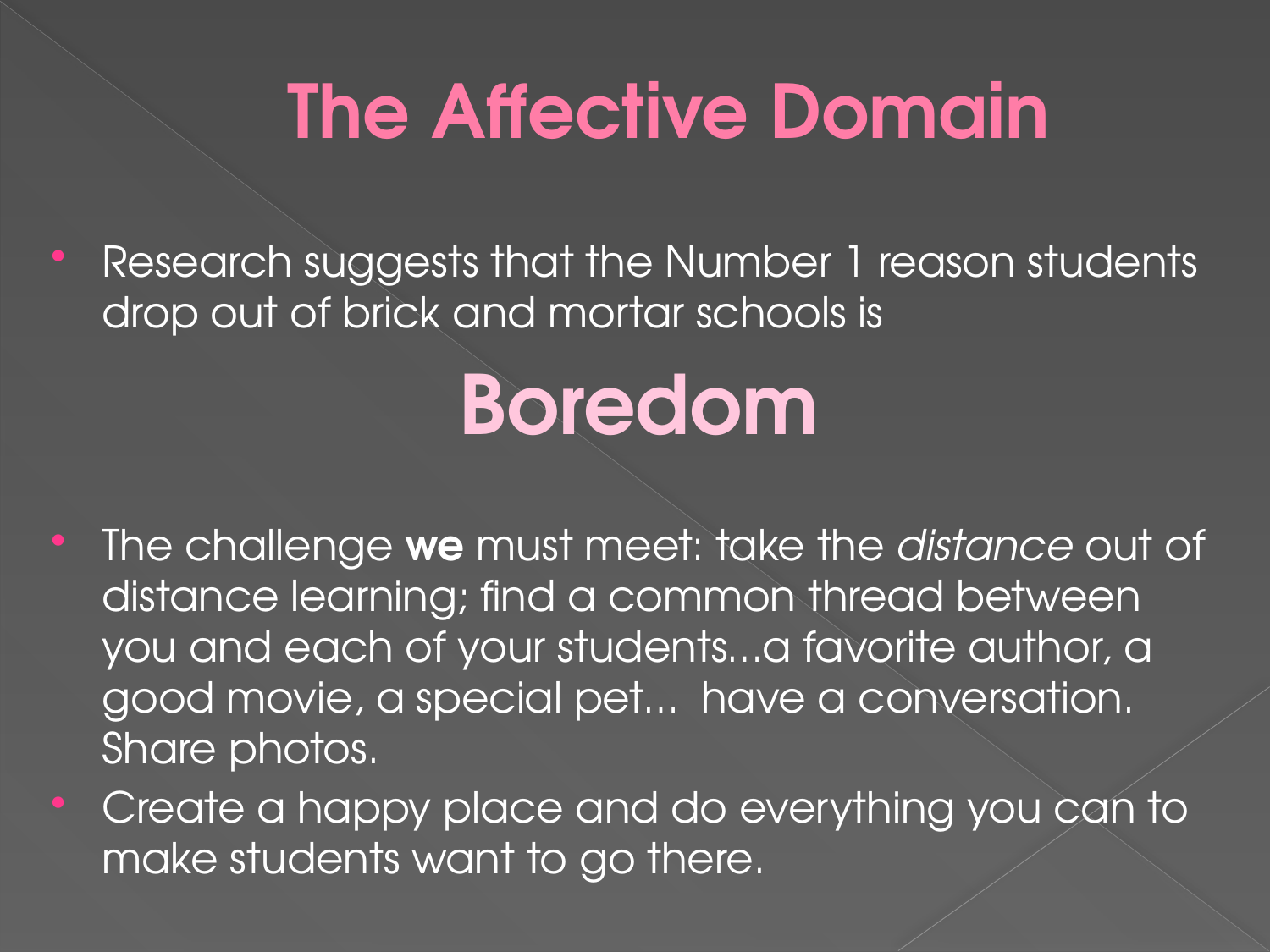

# The Affective Domain

Research suggests that the Number 1 reason students drop out of brick and mortar schools is
Boredom

The challenge we must meet: take the distance out of distance learning; find a common thread between you and each of your students…a favorite author, a good movie, a special pet…  have a conversation.   Share photos.
Create a happy place and do everything you can to make students want to go there.